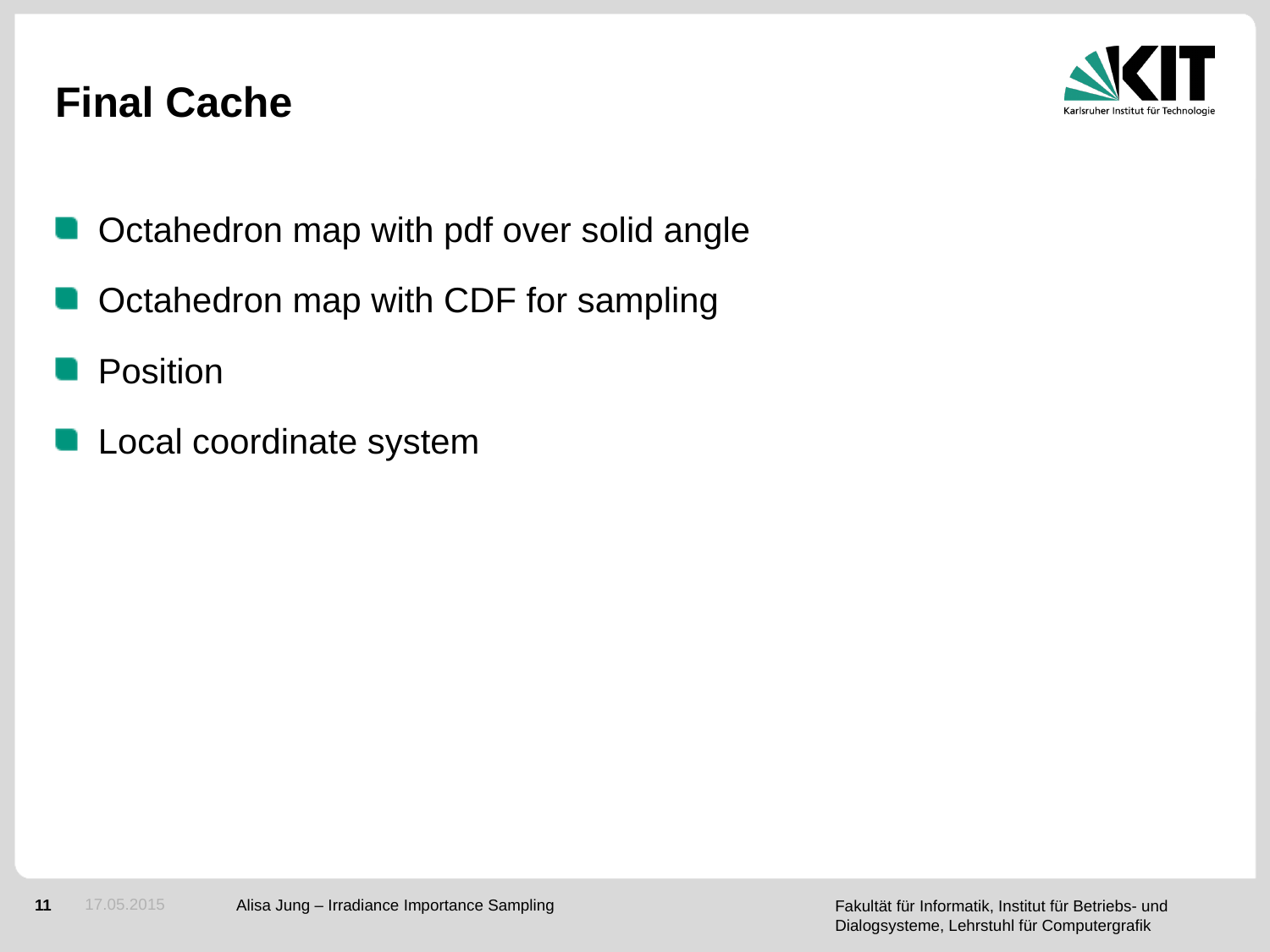

# Final Cache
Octahedron map with pdf over solid angle
Octahedron map with CDF for sampling
Position
Local coordinate system
17.05.2015
Alisa Jung – Irradiance Importance Sampling